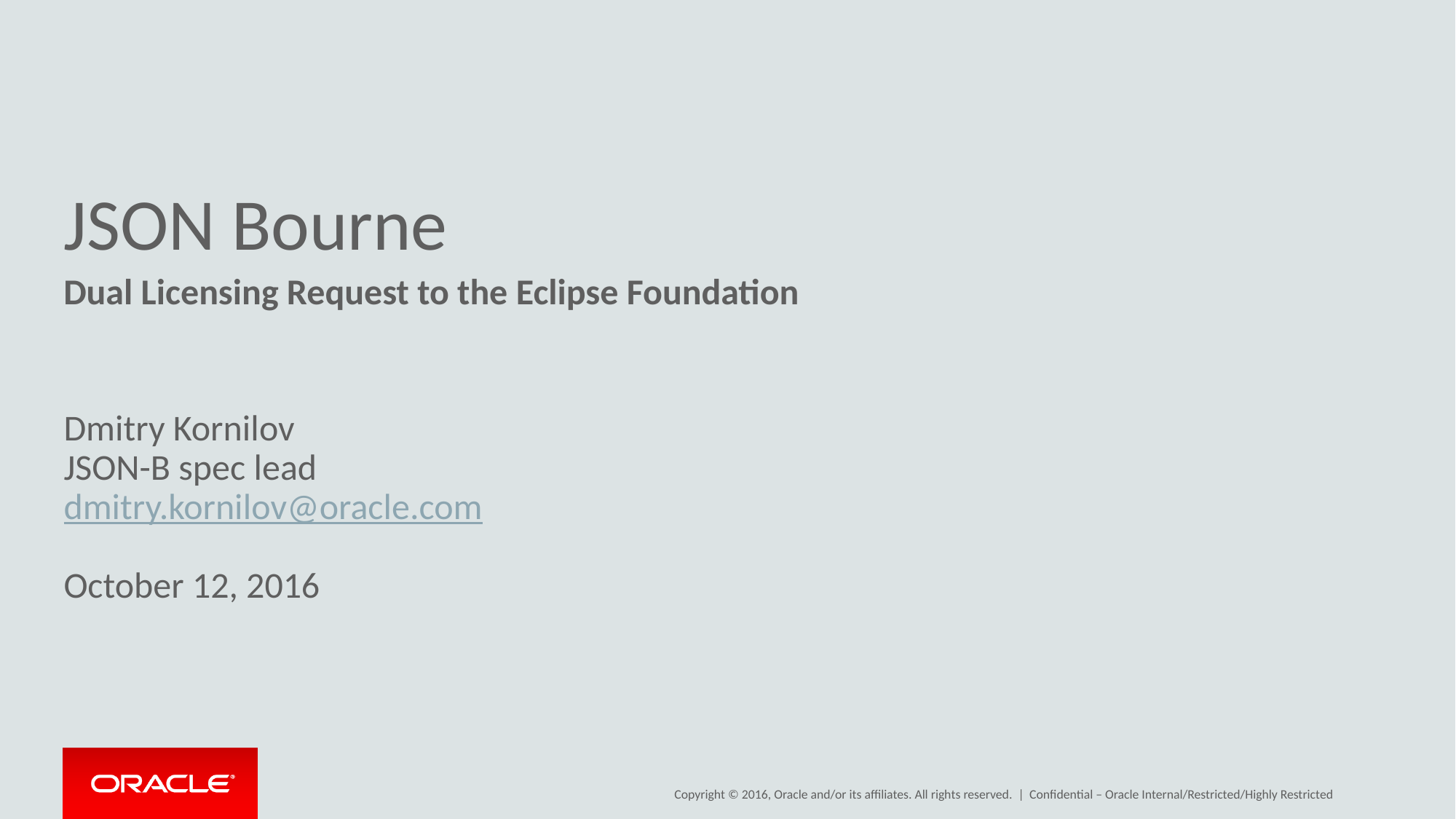

# JSON Bourne
Dual Licensing Request to the Eclipse Foundation
Dmitry Kornilov
JSON-B spec lead
dmitry.kornilov@oracle.com

October 12, 2016
Confidential – Oracle Internal/Restricted/Highly Restricted